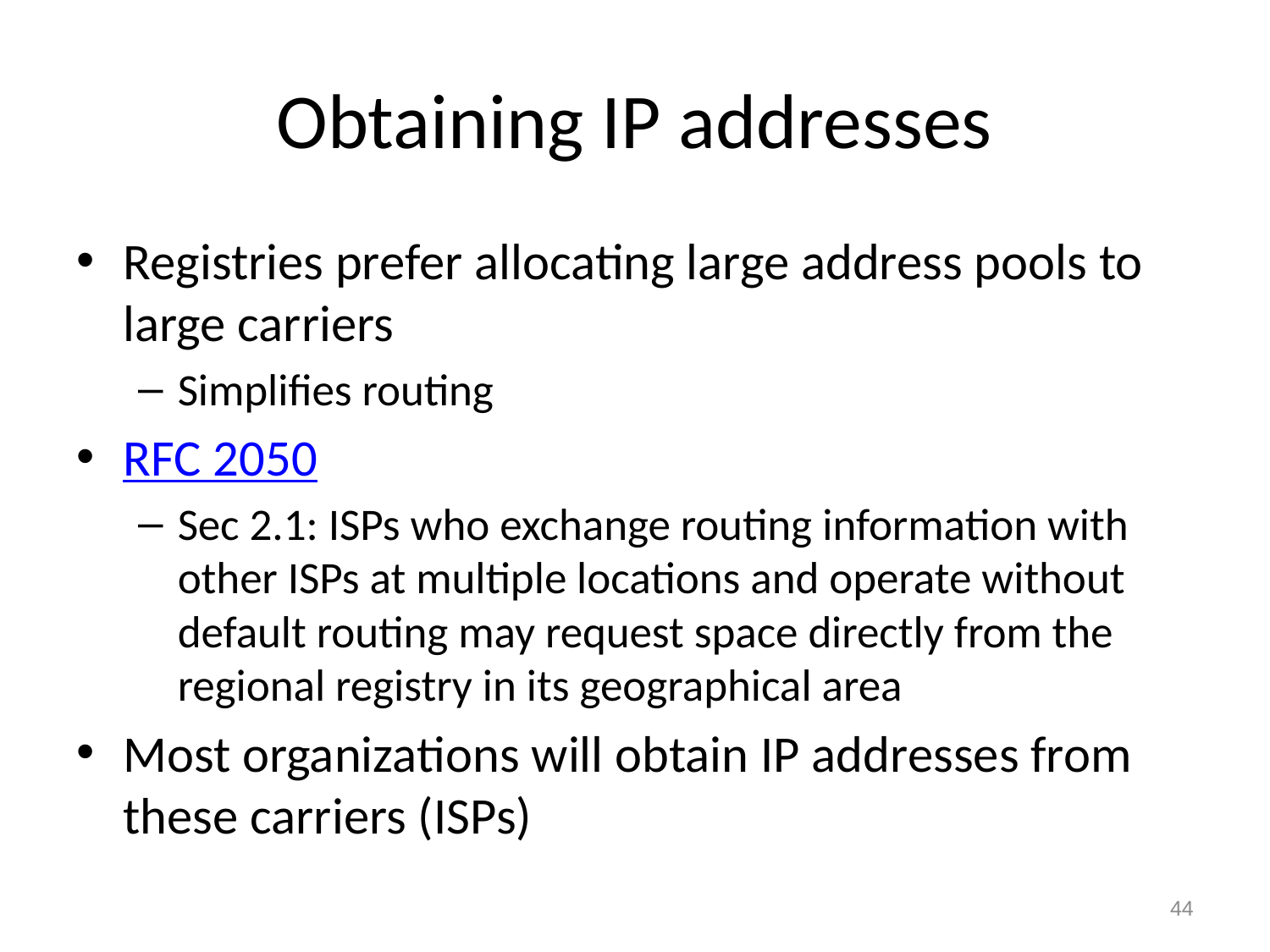

# Obtaining IP addresses
Registries prefer allocating large address pools to large carriers
Simplifies routing
RFC 2050
Sec 2.1: ISPs who exchange routing information with other ISPs at multiple locations and operate without default routing may request space directly from the regional registry in its geographical area
Most organizations will obtain IP addresses from these carriers (ISPs)
44